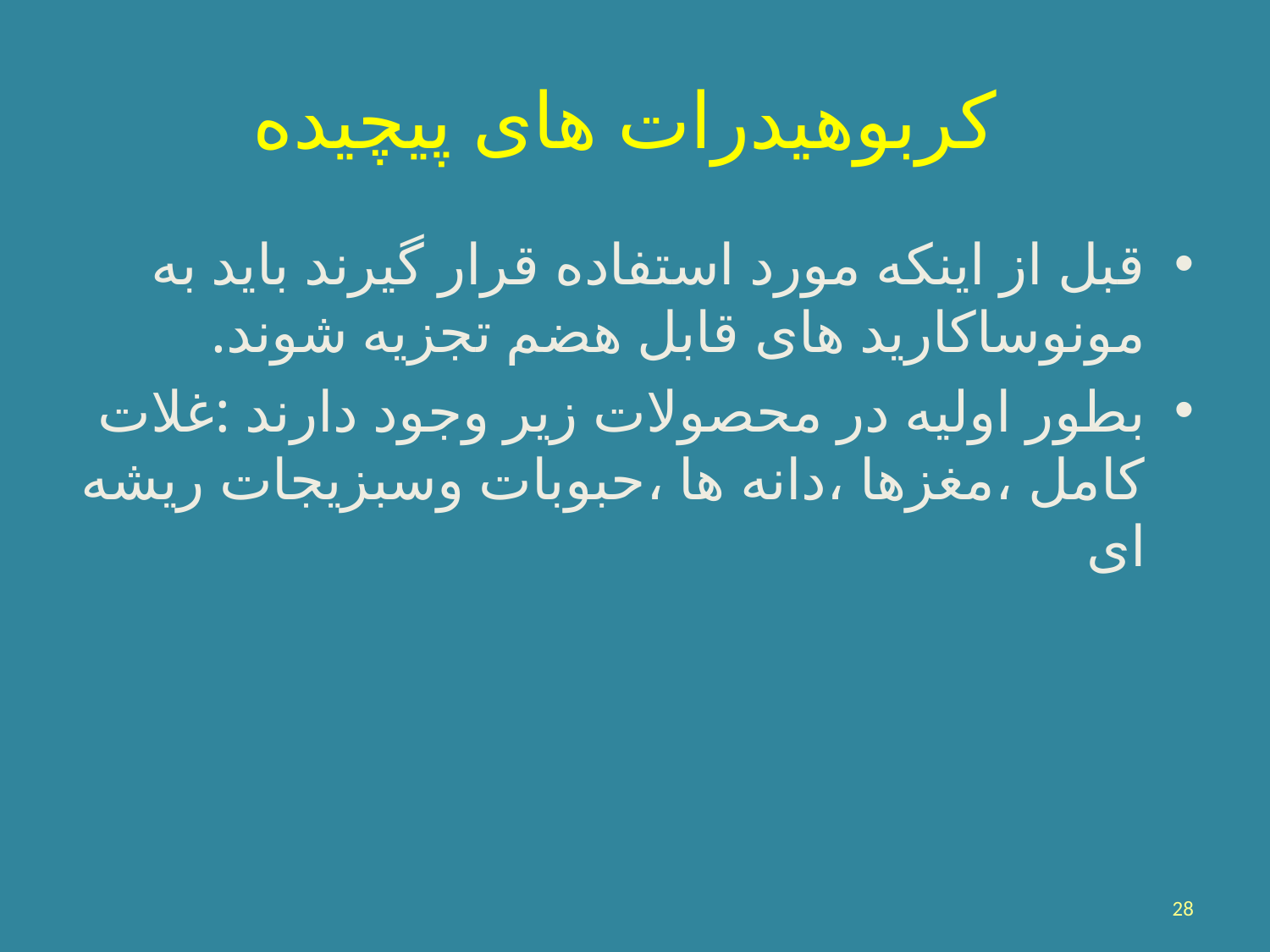

# کربوهیدرات های پیچیده
قبل از اینکه مورد استفاده قرار گیرند باید به مونوساکارید های قابل هضم تجزیه شوند.
بطور اولیه در محصولات زیر وجود دارند :غلات کامل ،مغزها ،دانه ها ،حبوبات وسبزیجات ریشه ای
28